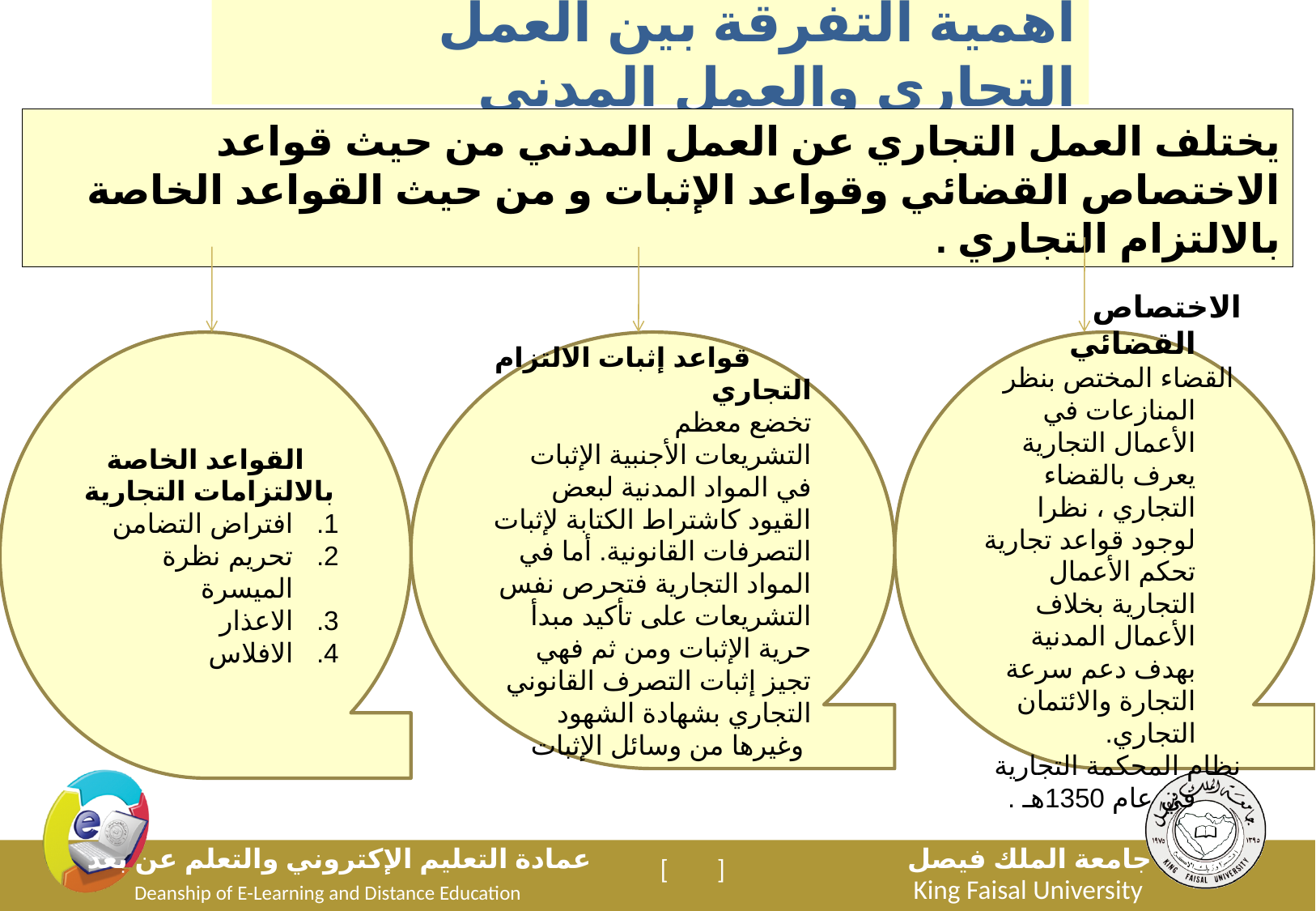

.
أهمية التفرقة بين العمل التجاري والعمل المدني
يختلف العمل التجاري عن العمل المدني من حيث قواعد الاختصاص القضائي وقواعد الإثبات و من حيث القواعد الخاصة بالالتزام التجاري .
القواعد الخاصة بالالتزامات التجارية
افتراض التضامن
تحريم نظرة الميسرة
الاعذار
الافلاس
قواعد إثبات الالتزام التجاري
تخضع معظم التشريعات الأجنبية الإثبات في المواد المدنية لبعض القيود كاشتراط الكتابة لإثبات التصرفات القانونية. أما في المواد التجارية فتحرص نفس التشريعات على تأكيد مبدأ حرية الإثبات ومن ثم فهي تجيز إثبات التصرف القانوني التجاري بشهادة الشهود وغيرها من وسائل الإثبات
الاختصاص القضائي
 القضاء المختص بنظر المنازعات في الأعمال التجارية يعرف بالقضاء التجاري ، نظرا لوجود قواعد تجارية تحكم الأعمال التجارية بخلاف الأعمال المدنية بهدف دعم سرعة التجارة والائتمان التجاري.
نظام المحكمة التجارية في عام 1350هـ .